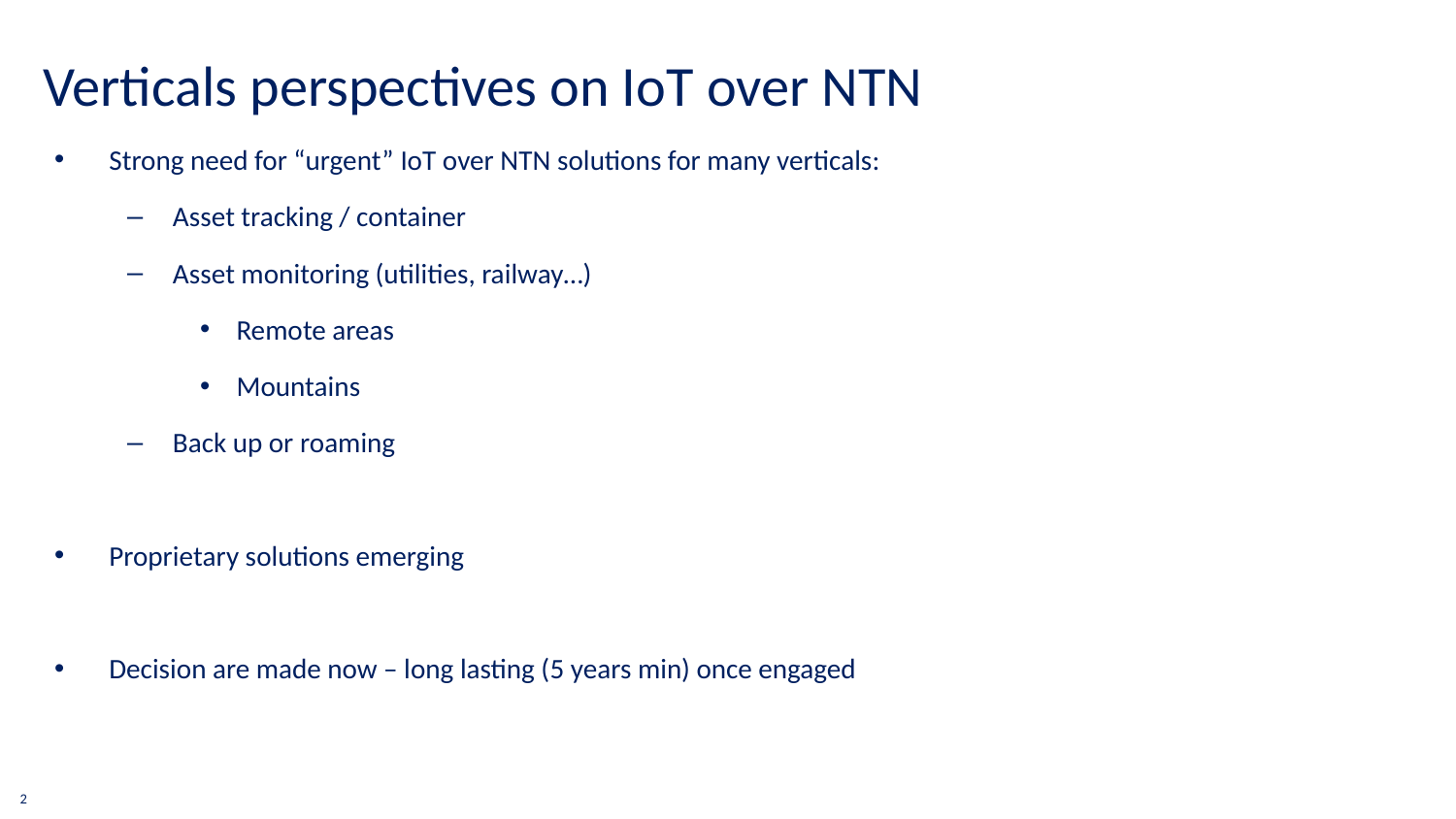

Verticals perspectives on IoT over NTN
Strong need for “urgent” IoT over NTN solutions for many verticals:
Asset tracking / container
Asset monitoring (utilities, railway…)
Remote areas
Mountains
Back up or roaming

Proprietary solutions emerging

Decision are made now – long lasting (5 years min) once engaged